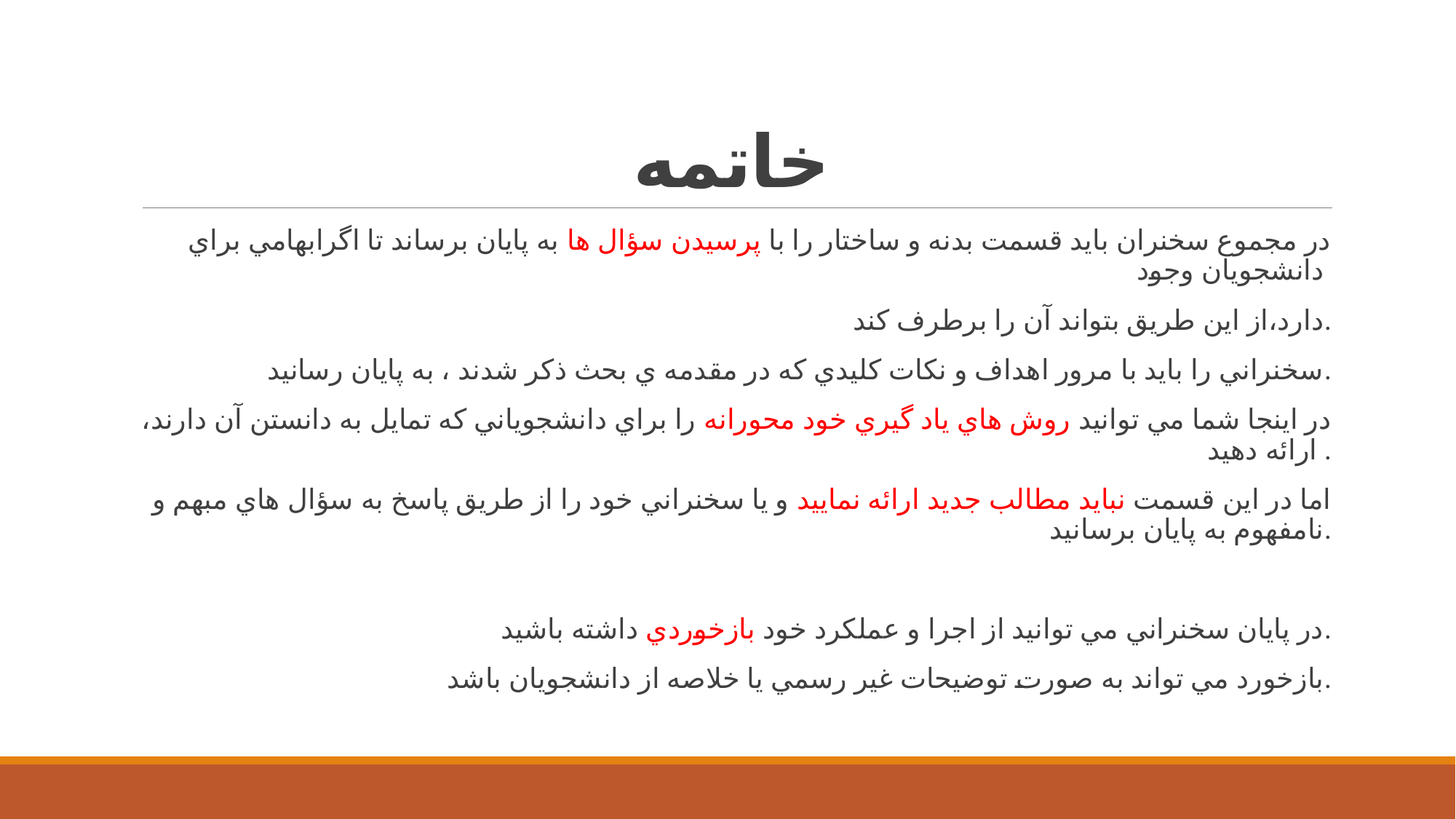

# خاتمه
در مجموع سخنران بايد قسمت بدنه و ساختار را با پرسيدن سؤال ها به پايان برساند تا اگرابهامي براي دانشجويان وجود
دارد،از اين طريق بتواند آن را برطرف كند.
سخنراني را بايد با مرور اهداف و نكات كليدي كه در مقدمه ي بحث ذكر شدند ، به پايان رسانيد.
 در اينجا شما مي توانيد روش هاي ياد گيري خود محورانه را براي دانشجوياني كه تمايل به دانستن آن دارند، ارائه دهيد .
 اما در اين قسمت نبايد مطالب جديد ارائه نماييد و يا سخنراني خود را از طريق پاسخ به سؤال هاي مبهم و نامفهوم به پايان برسانيد.

در پايان سخنراني مي توانيد از اجرا و عملكرد خود بازخوردي داشته باشيد.
 بازخورد مي تواند به صورت توضيحات غير رسمي يا خلاصه از دانشجويان باشد.